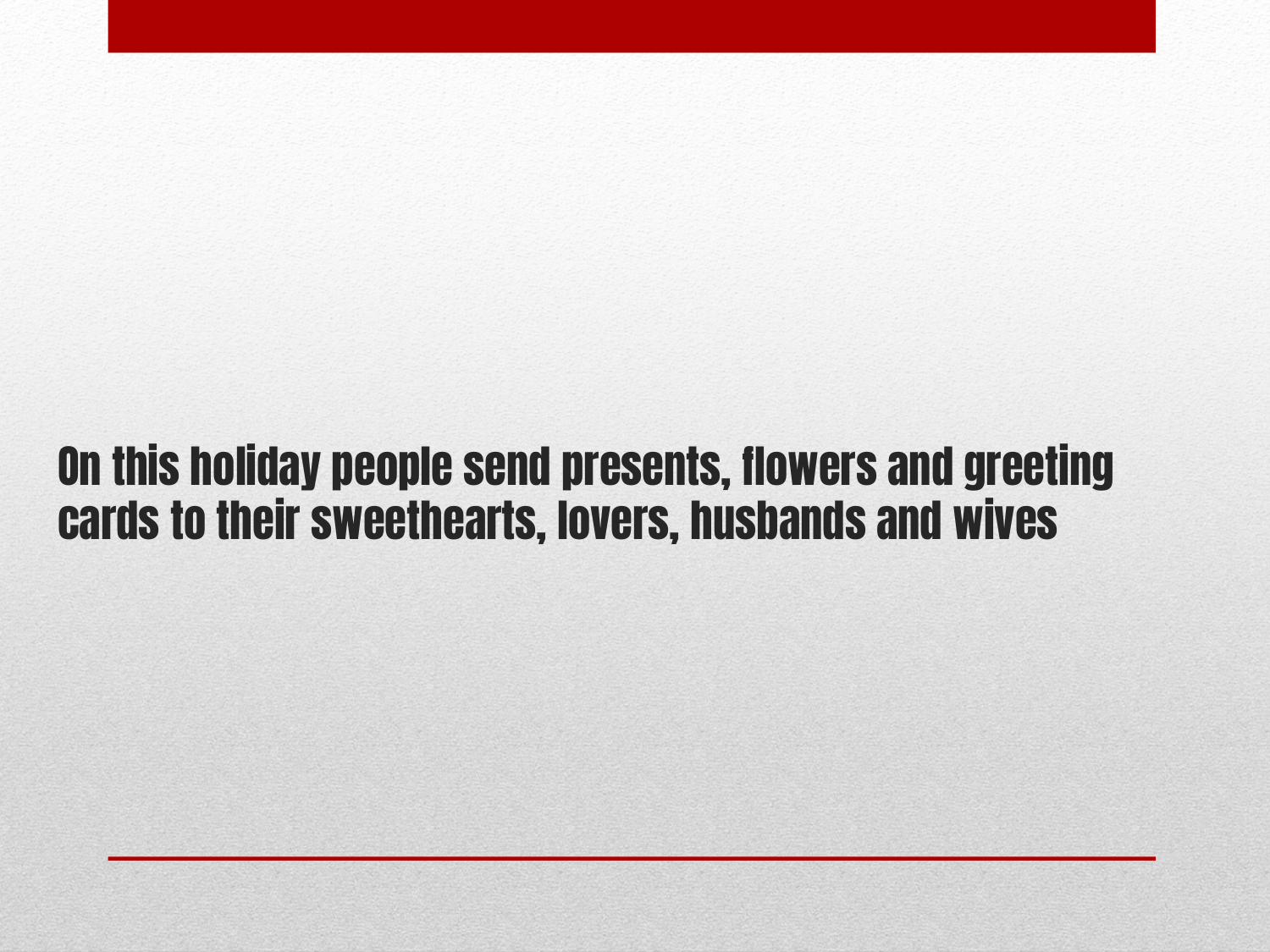

# On this holiday people send presents, flowers and greeting cards to their sweethearts, lovers, husbands and wives